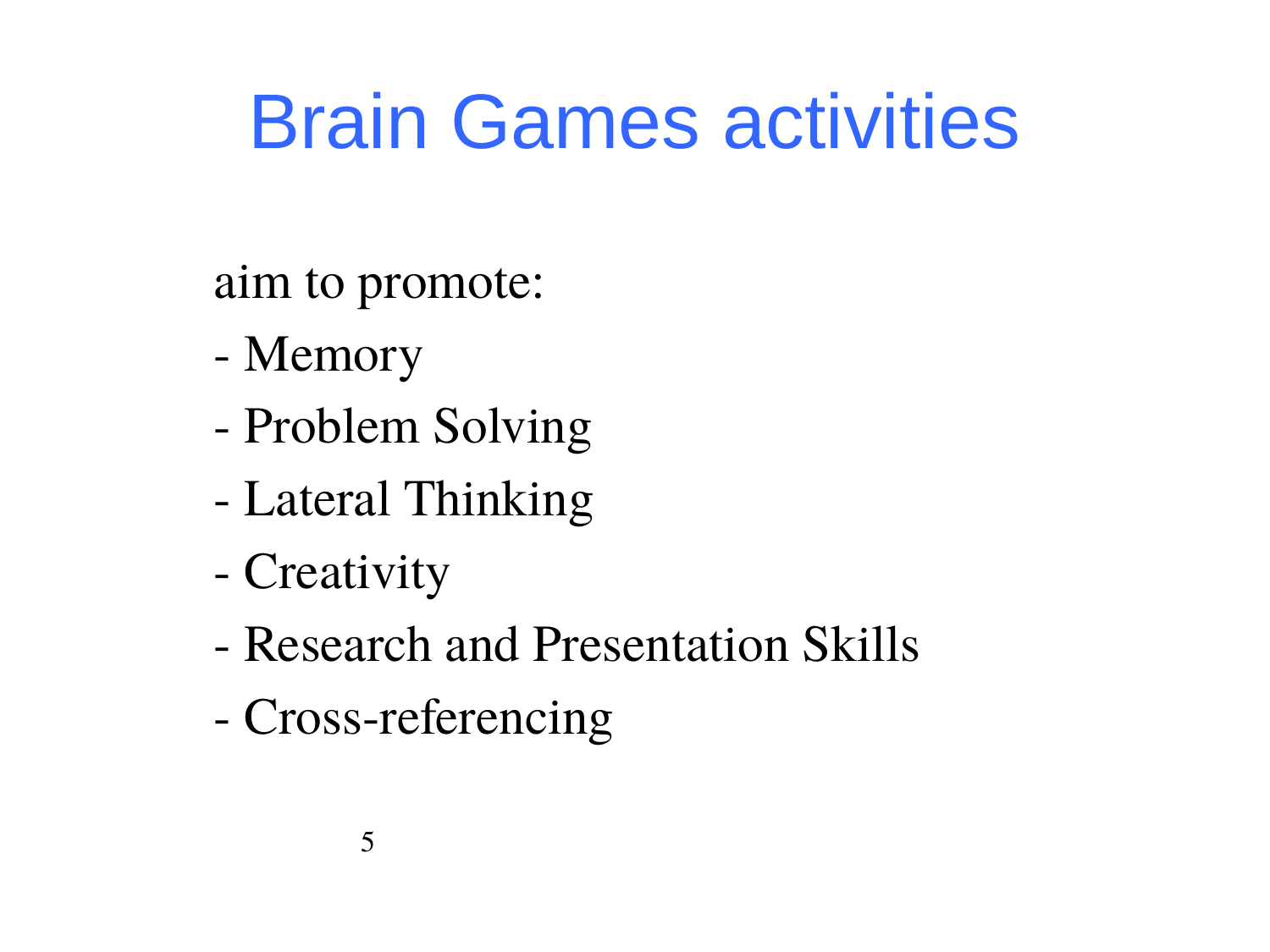

# Brain Games activities
aim to promote:
- Memory
- Problem Solving
- Lateral Thinking
- Creativity
- Research and Presentation Skills
- Cross-referencing

														    5